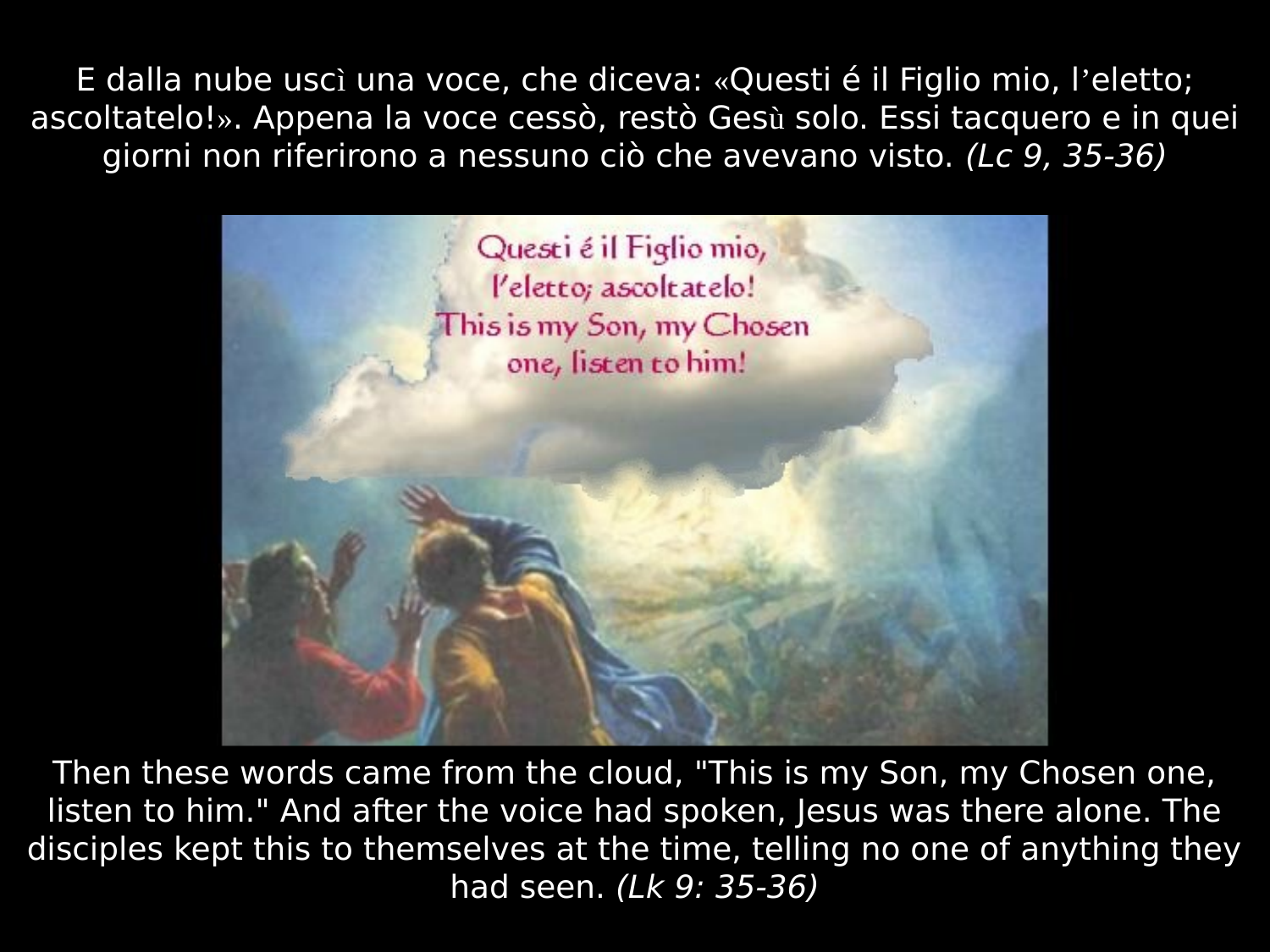

E dalla nube uscì una voce, che diceva: «Questi é il Figlio mio, l’eletto; ascoltatelo!». Appena la voce cessò, restò Gesù solo. Essi tacquero e in quei giorni non riferirono a nessuno ciò che avevano visto. (Lc 9, 35-36)
Then these words came from the cloud, "This is my Son, my Chosen one, listen to him." And after the voice had spoken, Jesus was there alone. The disciples kept this to themselves at the time, telling no one of anything they had seen. (Lk 9: 35-36)